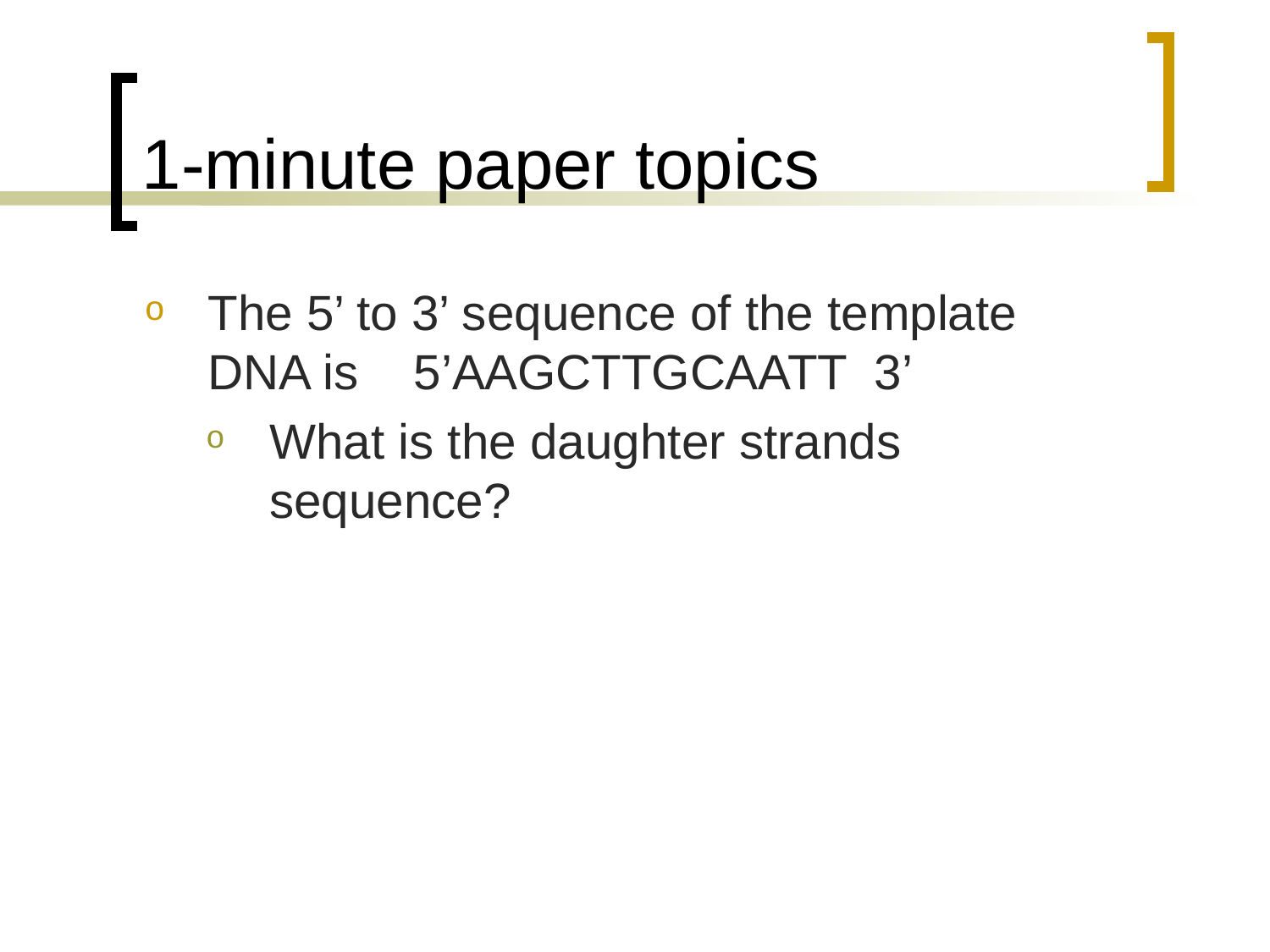

# 1-minute paper topics
The 5’ to 3’ sequence of the template DNA is    5’AAGCTTGCAATT  3’
What is the daughter strands sequence?